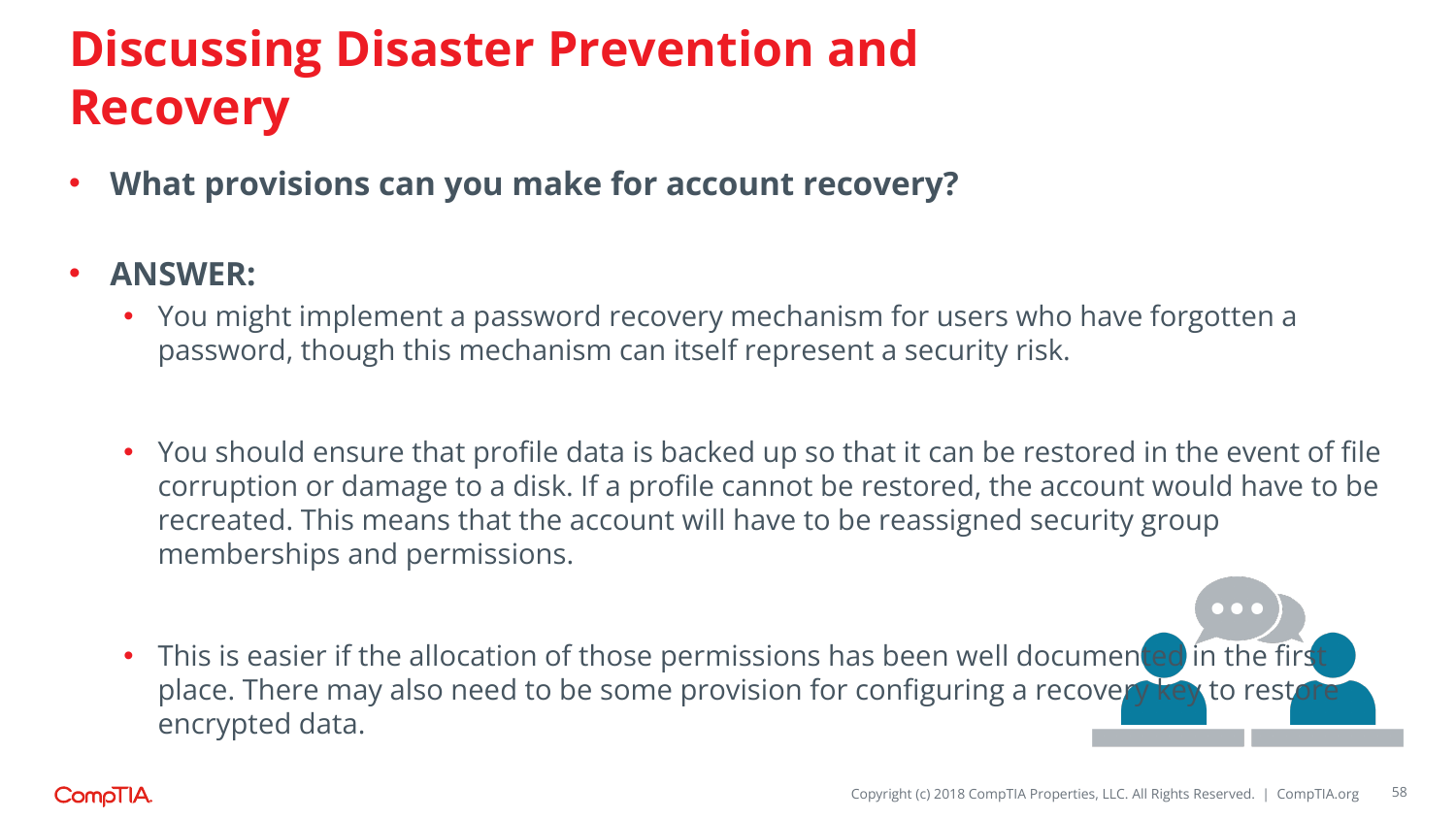

# Discussing Disaster Prevention and Recovery
What provisions can you make for account recovery?

ANSWER:
You might implement a password recovery mechanism for users who have forgotten a password, though this mechanism can itself represent a security risk.

You should ensure that profile data is backed up so that it can be restored in the event of file corruption or damage to a disk. If a profile cannot be restored, the account would have to be recreated. This means that the account will have to be reassigned security group memberships and permissions.

This is easier if the allocation of those permissions has been well documented in the first place. There may also need to be some provision for configuring a recovery key to restore encrypted data.
58